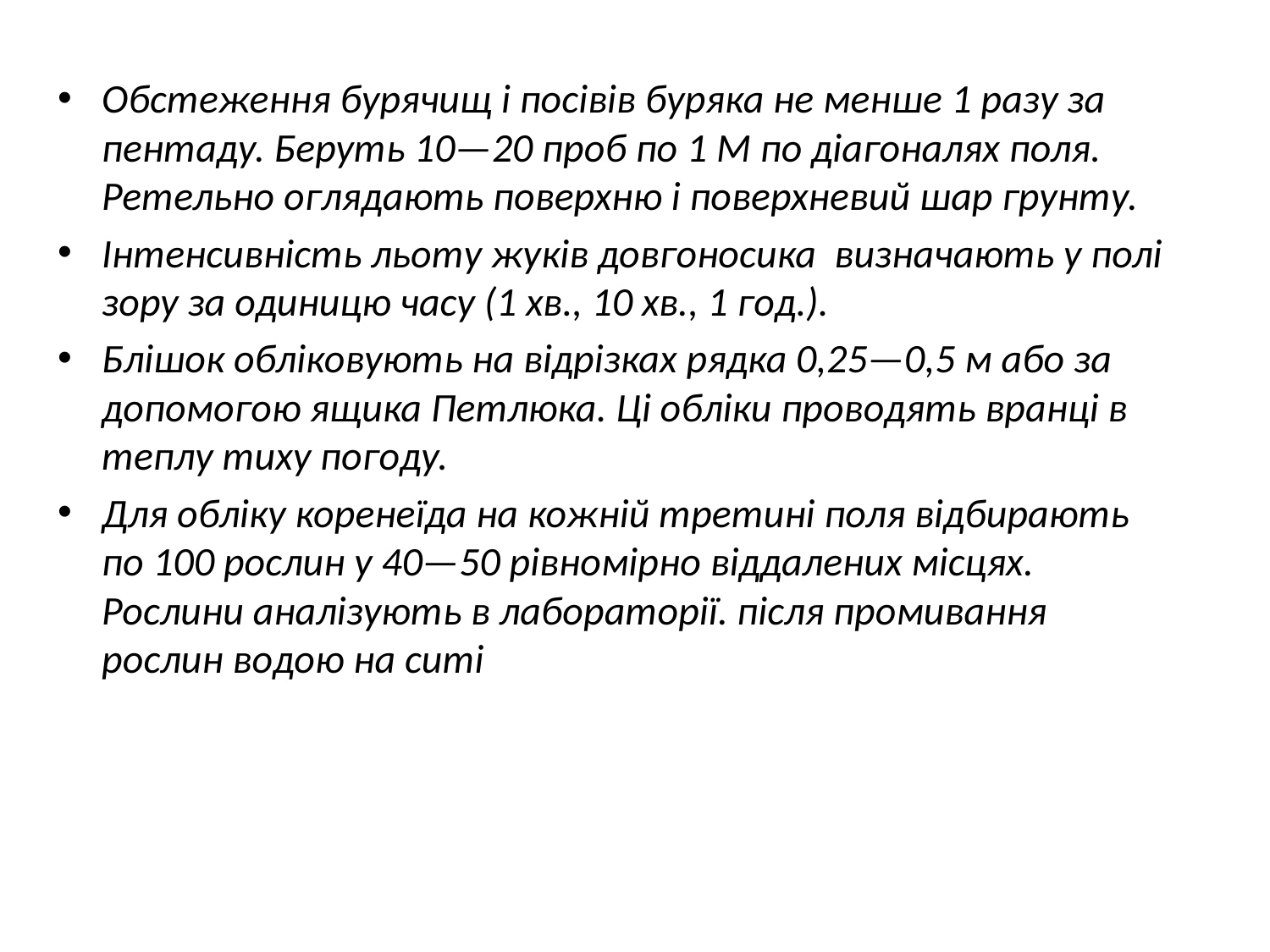

Обстеження бурячищ і посівів буряка не менше 1 разу за пентаду. Беруть 10—20 проб по 1 М по діагоналях поля. Ретельно оглядають поверхню і поверхневий шар грунту.
Інтенсивність льоту жуків довгоносика  визначають у полі зору за одиницю часу (1 хв., 10 хв., 1 год.).
Блішок обліковують на відрізках рядка 0,25—0,5 м або за допомогою ящика Петлюка. Ці обліки проводять вранці в теплу тиху погоду.
Для обліку коренеїда на кожній третині поля відбирають по 100 рослин у 40—50 рівномірно віддалених місцях. Рослини аналізують в лабораторії. після промивання рослин водою на ситі